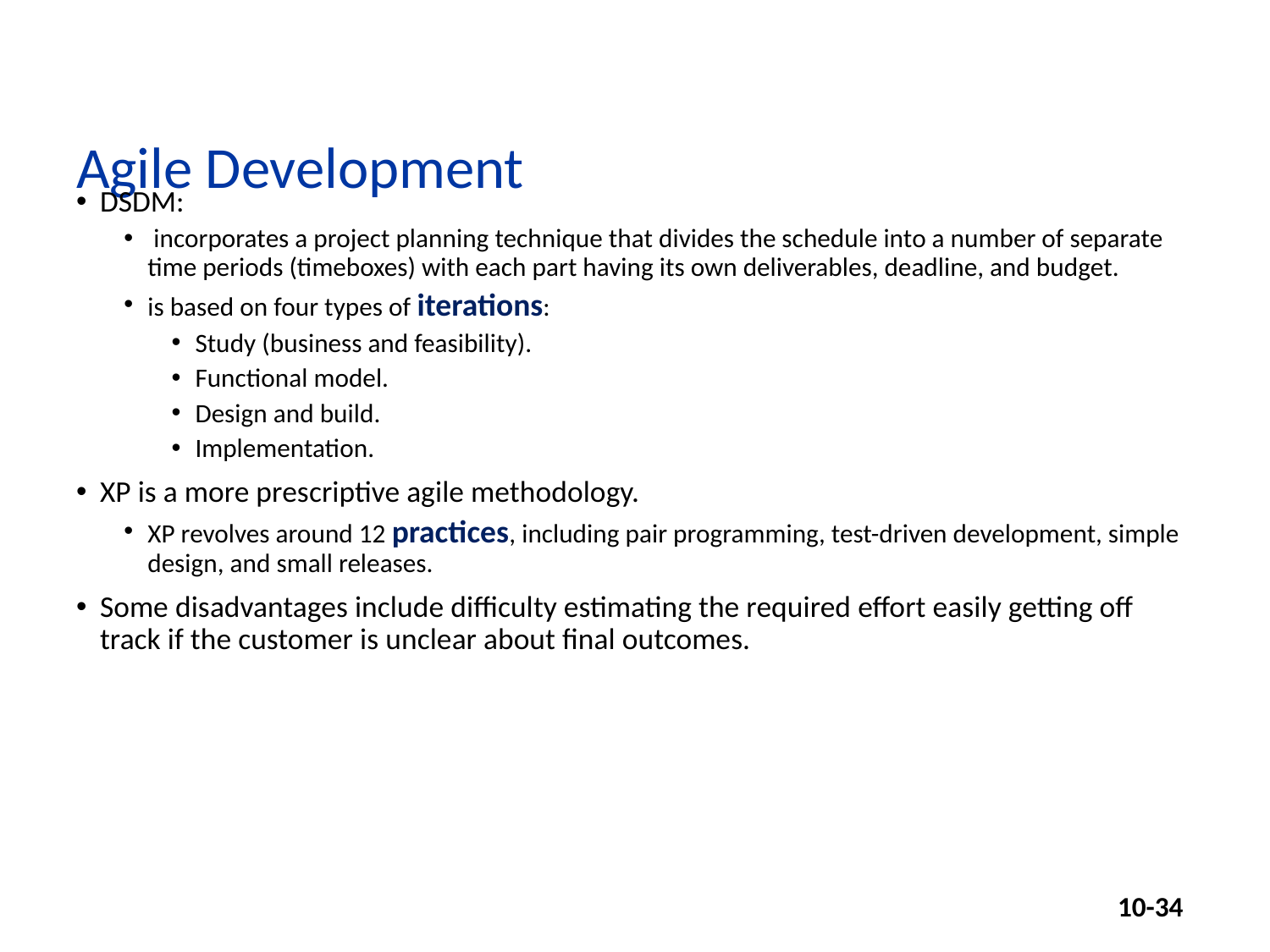

# Agile Development
DSDM:
 incorporates a project planning technique that divides the schedule into a number of separate time periods (timeboxes) with each part having its own deliverables, deadline, and budget.
is based on four types of iterations:
Study (business and feasibility).
Functional model.
Design and build.
Implementation.
XP is a more prescriptive agile methodology.
XP revolves around 12 practices, including pair programming, test-driven development, simple design, and small releases.
Some disadvantages include difficulty estimating the required effort easily getting off track if the customer is unclear about final outcomes.